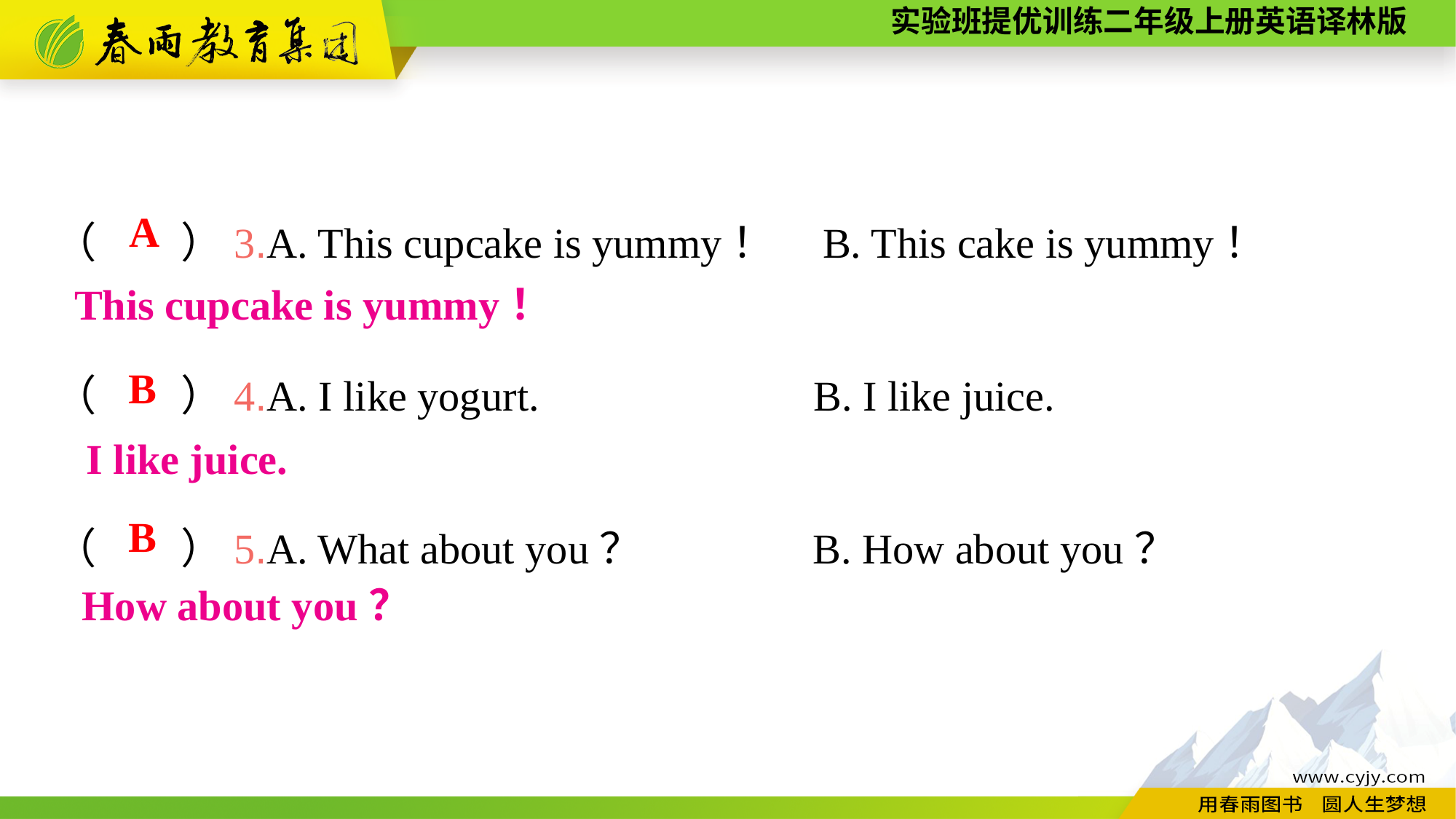

（　　）3.A. This cupcake is yummy！    B. This cake is yummy！

（　　）4.A. I like yogurt.                          B. I like juice.

（　　）5.A. What about you？                 B. How about you？
A
This cupcake is yummy！
B
I like juice.
B
How about you？